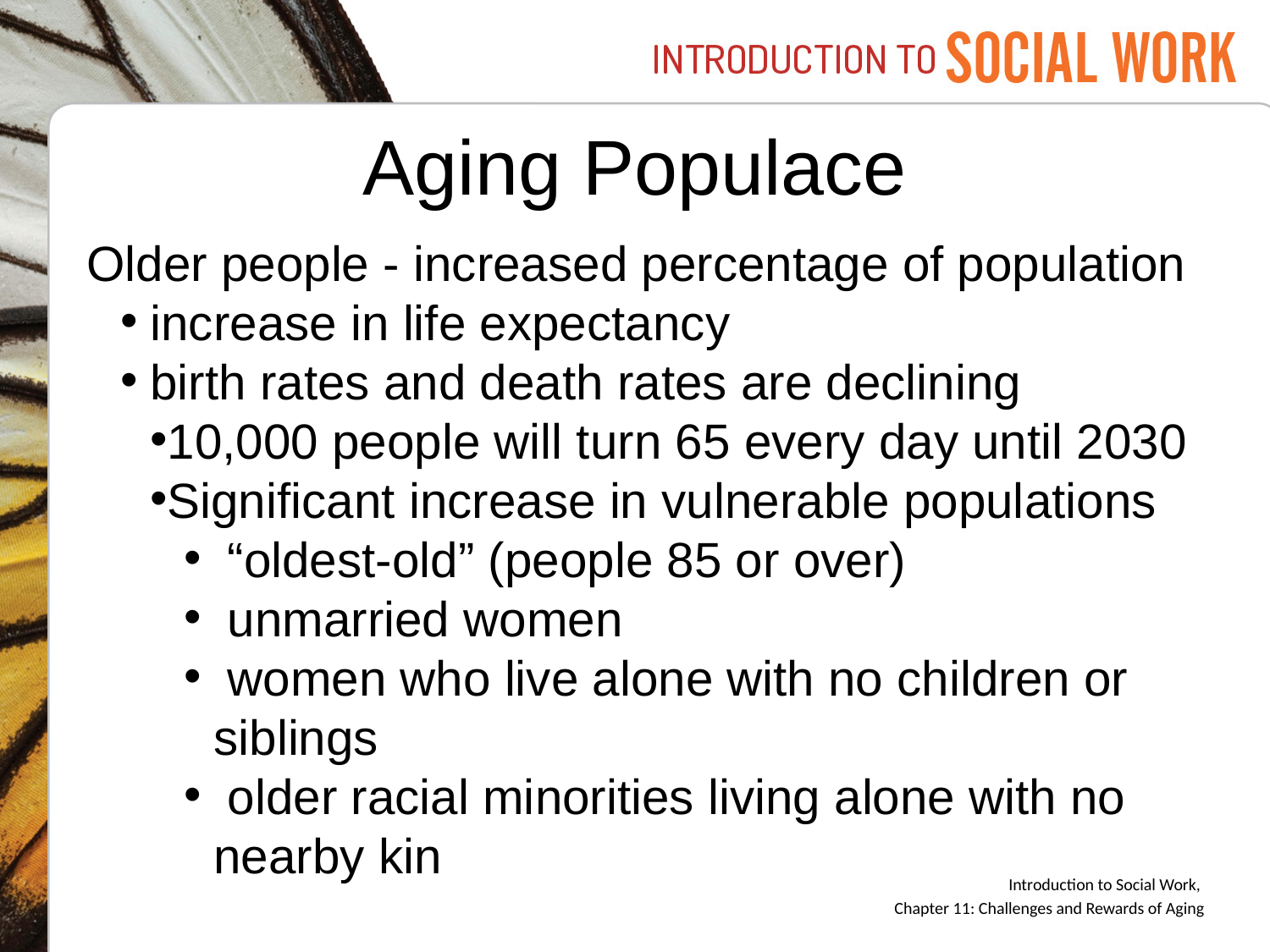

# Aging Populace

Older people - increased percentage of population
increase in life expectancy
birth rates and death rates are declining
10,000 people will turn 65 every day until 2030
Significant increase in vulnerable populations
 “oldest-old” (people 85 or over)
 unmarried women
 women who live alone with no children or siblings
 older racial minorities living alone with no nearby kin
Introduction to Social Work,
Chapter 11: Challenges and Rewards of Aging